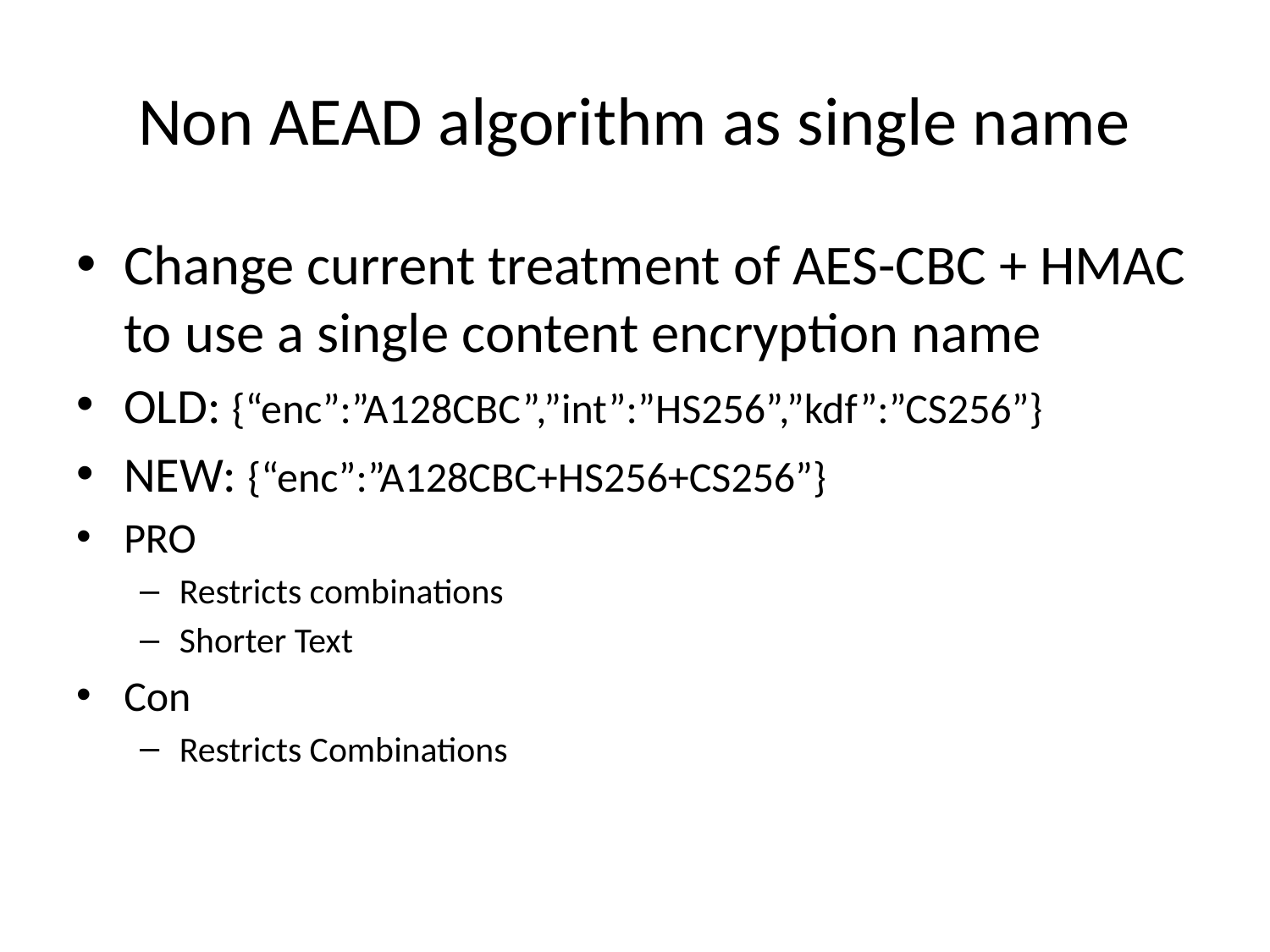

# Non AEAD algorithm as single name
Change current treatment of AES-CBC + HMAC to use a single content encryption name
OLD: {“enc”:”A128CBC”,”int”:”HS256”,”kdf”:”CS256”}
NEW: {“enc”:”A128CBC+HS256+CS256”}
PRO
Restricts combinations
Shorter Text
Con
Restricts Combinations